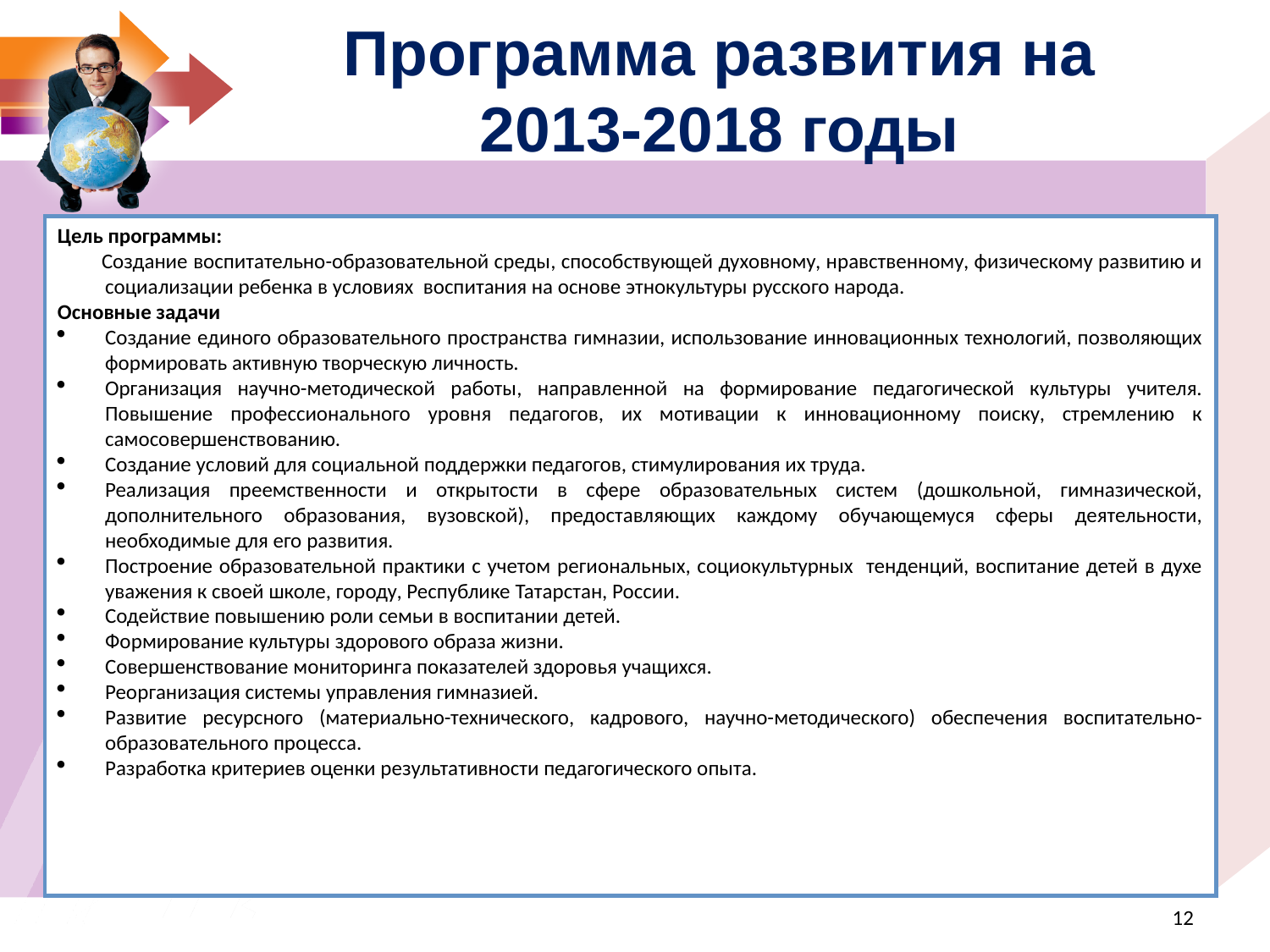

Программа развития на 2013-2018 годы
Цель программы:
        Создание воспитательно-образовательной среды, способствующей духовному, нравственному, физическому развитию и социализации ребенка в условиях  воспитания на основе этнокультуры русского народа.
Основные задачи
Создание единого образовательного пространства гимназии, использование инновационных технологий, позволяющих формировать активную творческую личность.
Организация научно-методической работы, направленной на формирование педагогической культуры учителя. Повышение профессионального уровня педагогов, их мотивации к инновационному поиску, стремлению к самосовершенствованию.
Создание условий для социальной поддержки педагогов, стимулирования их труда.
Реализация преемственности и открытости в сфере образовательных систем (дошкольной, гимназической, дополнительного образования, вузовской), предоставляющих каждому обучающемуся сферы деятельности, необходимые для его развития.
Построение образовательной практики с учетом региональных, социокультурных  тенденций, воспитание детей в духе уважения к своей школе, городу, Республике Татарстан, России.
Содействие повышению роли семьи в воспитании детей.
Формирование культуры здорового образа жизни.
Совершенствование мониторинга показателей здоровья учащихся.
Реорганизация системы управления гимназией.
Развитие ресурсного (материально-технического, кадрового, научно-методического) обеспечения воспитательно-образовательного процесса.
Разработка критериев оценки результативности педагогического опыта.

12